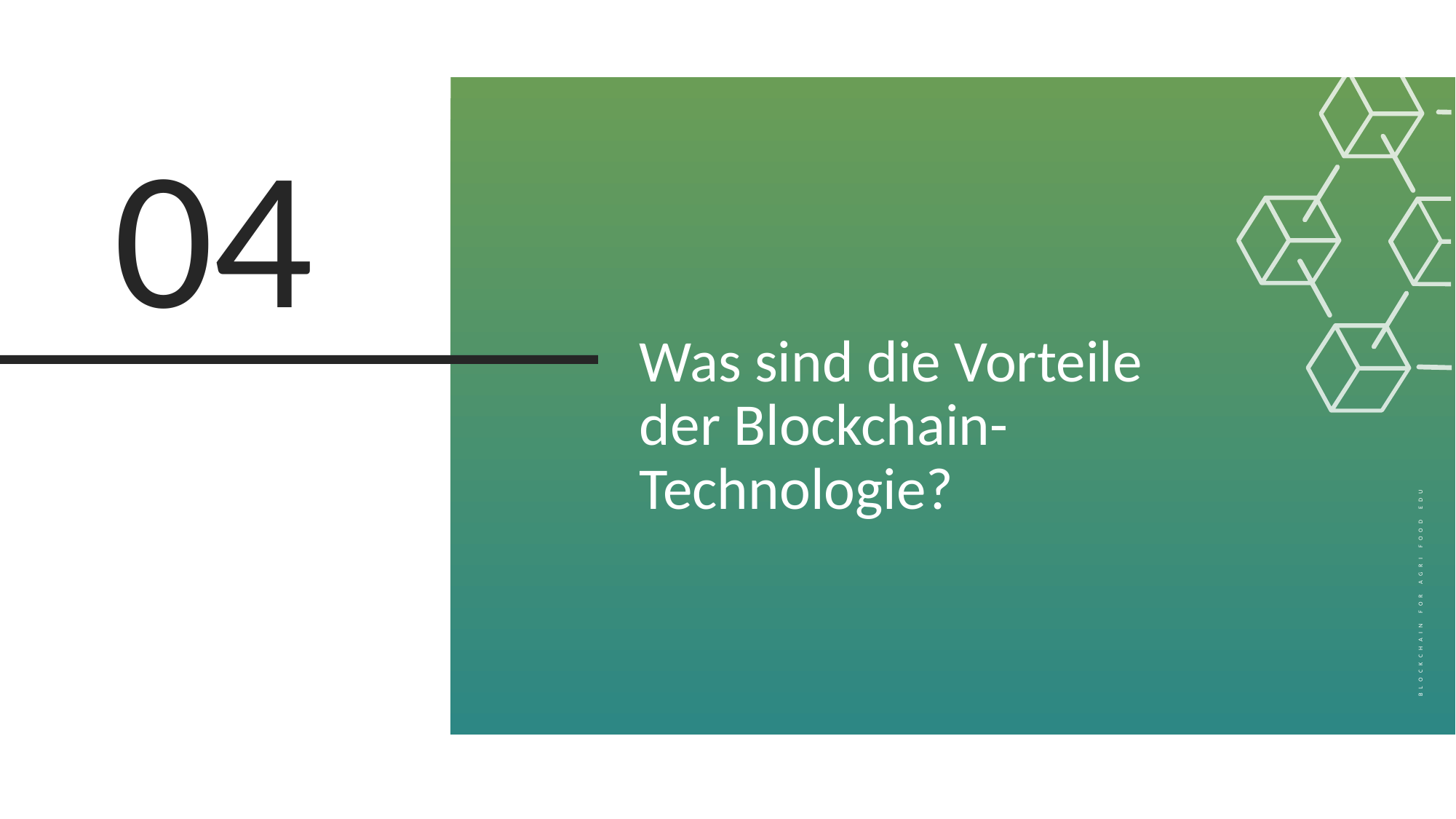

04
Was sind die Vorteile der Blockchain-Technologie?